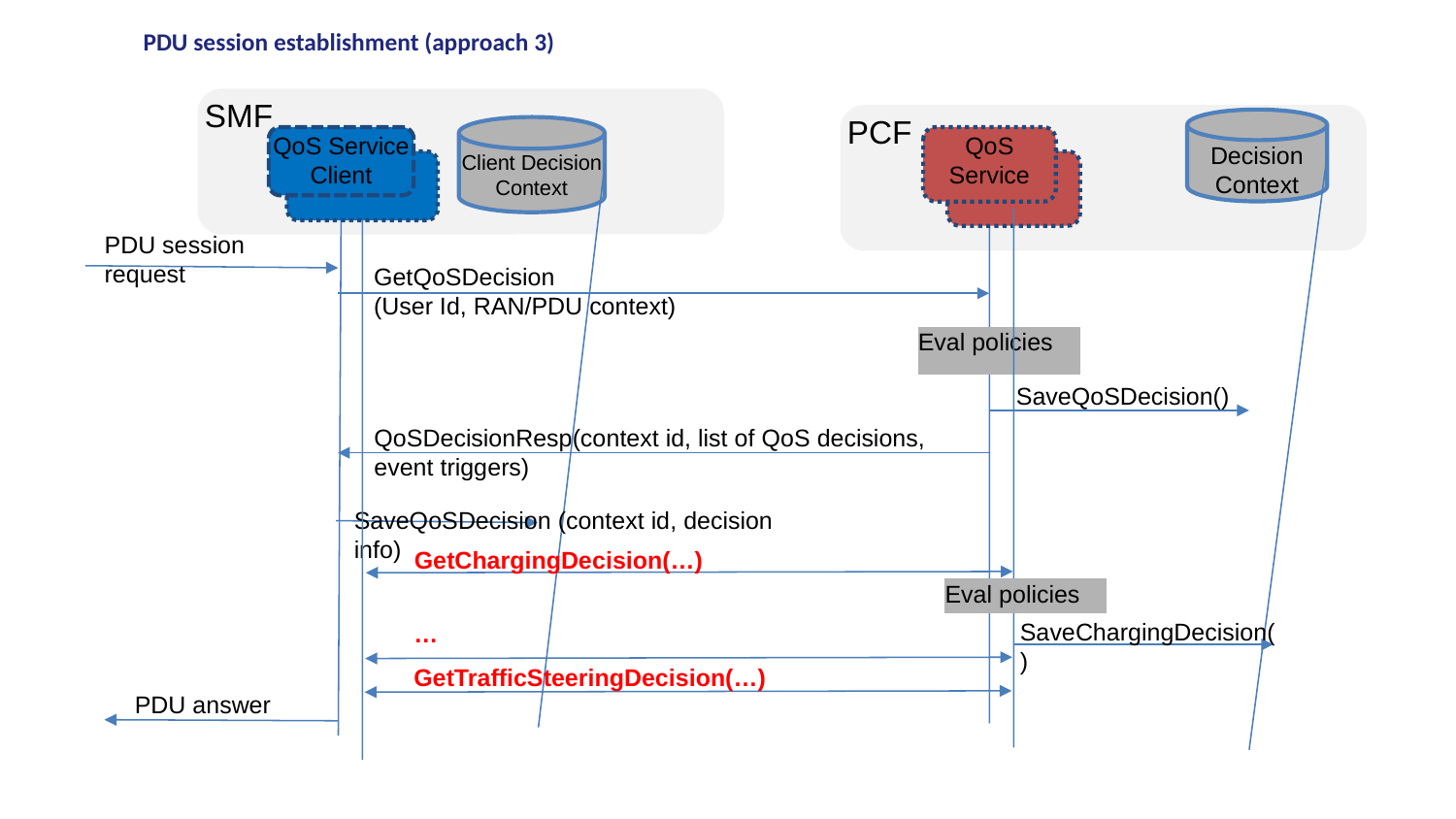

# PDU session establishment (approach 3)
SMF
PCF
Decision Context
Client Decision Context
QoS Service
QoS Service
Client

PDU session request
GetQoSDecision
(User Id, RAN/PDU context)
Eval policies
SaveQoSDecision()
QoSDecisionResp(context id, list of QoS decisions, event triggers)
SaveQoSDecision (context id, decision info)
GetChargingDecision(…)
Eval policies
SaveChargingDecision()
…
GetTrafficSteeringDecision(…)
PDU answer